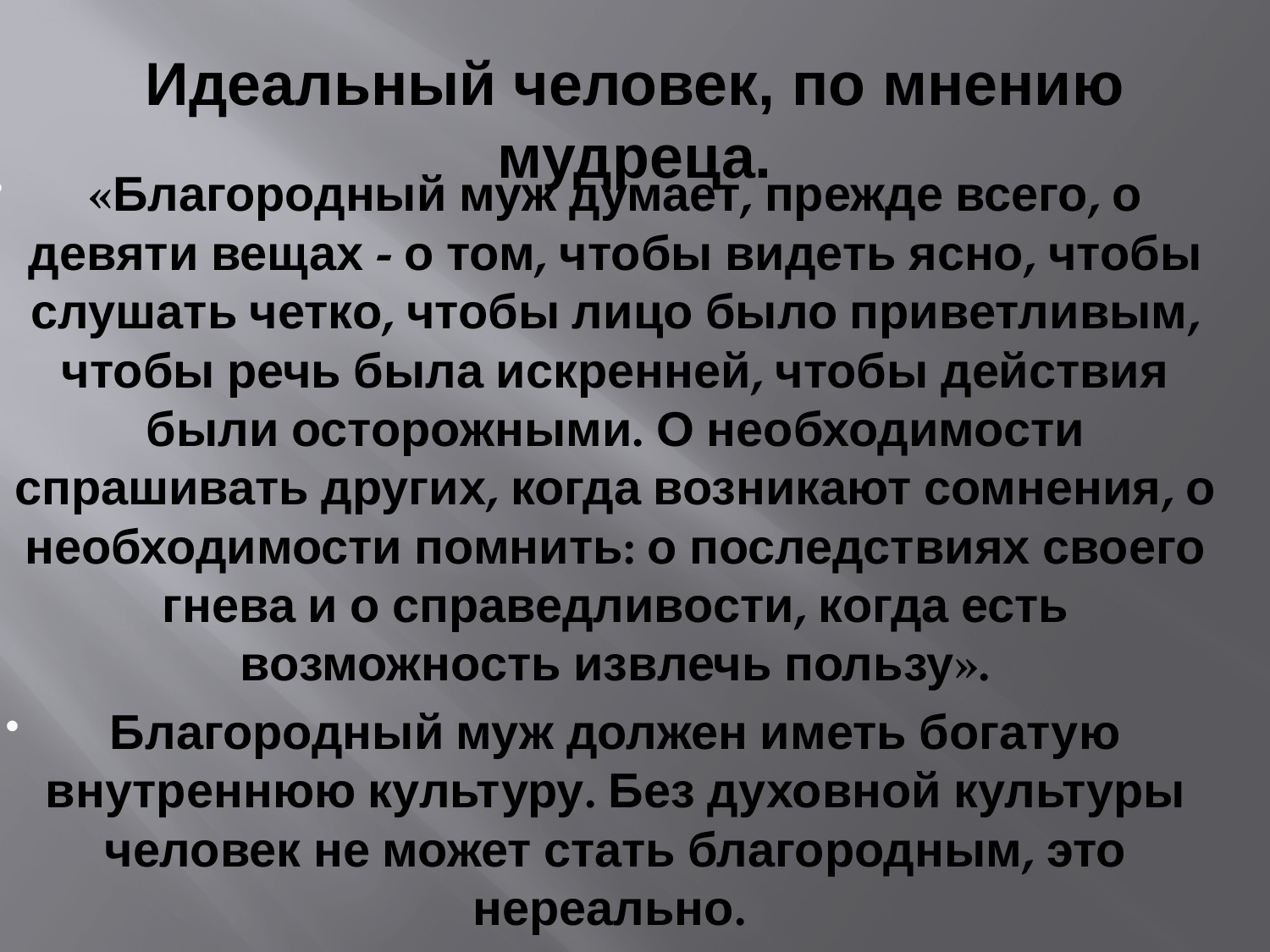

# Идеальный человек, по мнению мудреца.
«Благородный муж думает, прежде всего, о девяти вещах - о том, чтобы видеть ясно, чтобы слушать четко, чтобы лицо было приветливым, чтобы речь была искренней, чтобы действия были осторожными. О необходимости спрашивать других, когда возникают сомнения, о необходимости помнить: о последствиях своего гнева и о справедливости, когда есть возможность извлечь пользу».
Благородный муж должен иметь богатую внутреннюю культуру. Без духовной культуры человек не может стать благородным, это нереально.